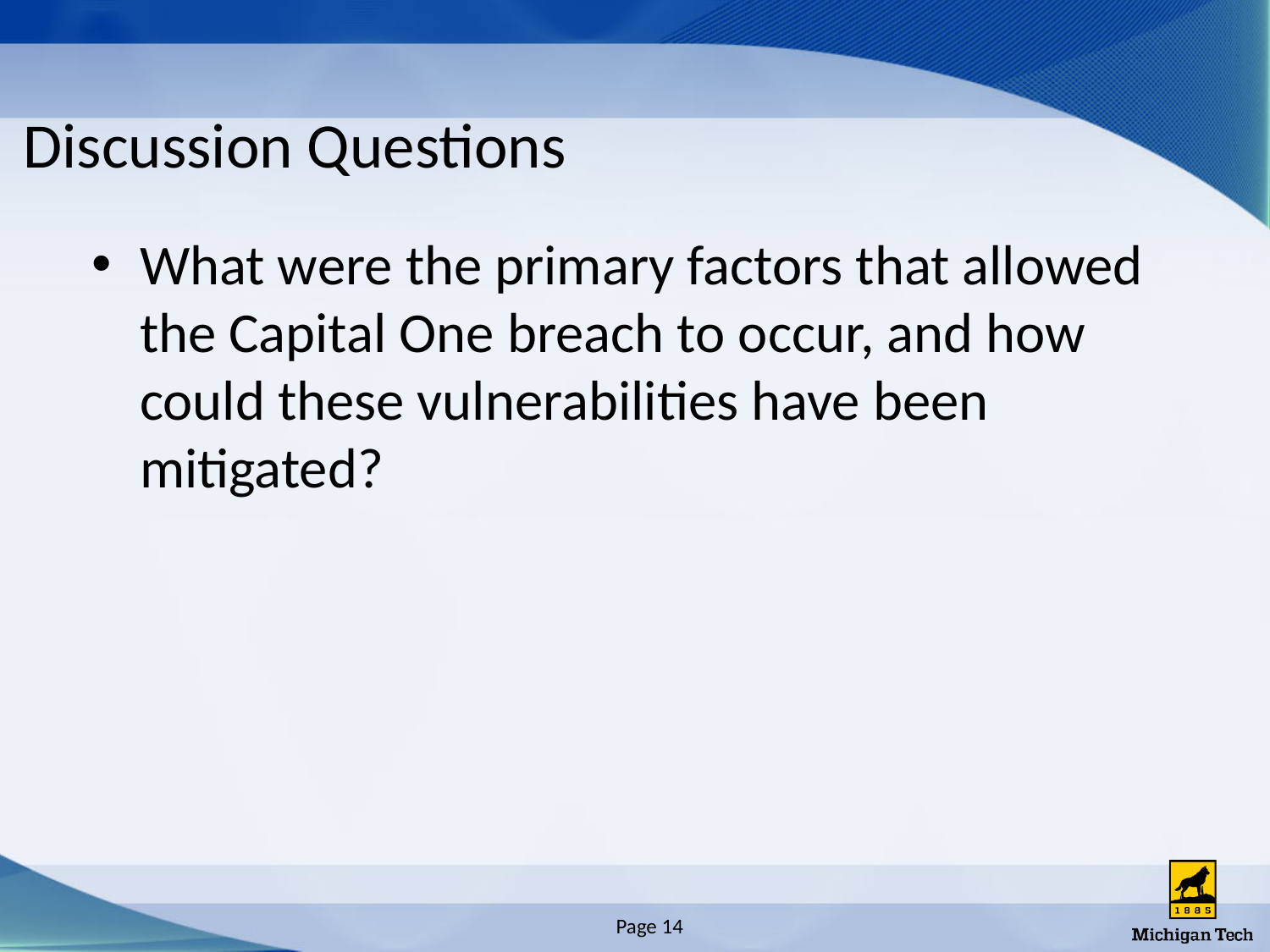

# Discussion Questions
What were the primary factors that allowed the Capital One breach to occur, and how could these vulnerabilities have been mitigated?